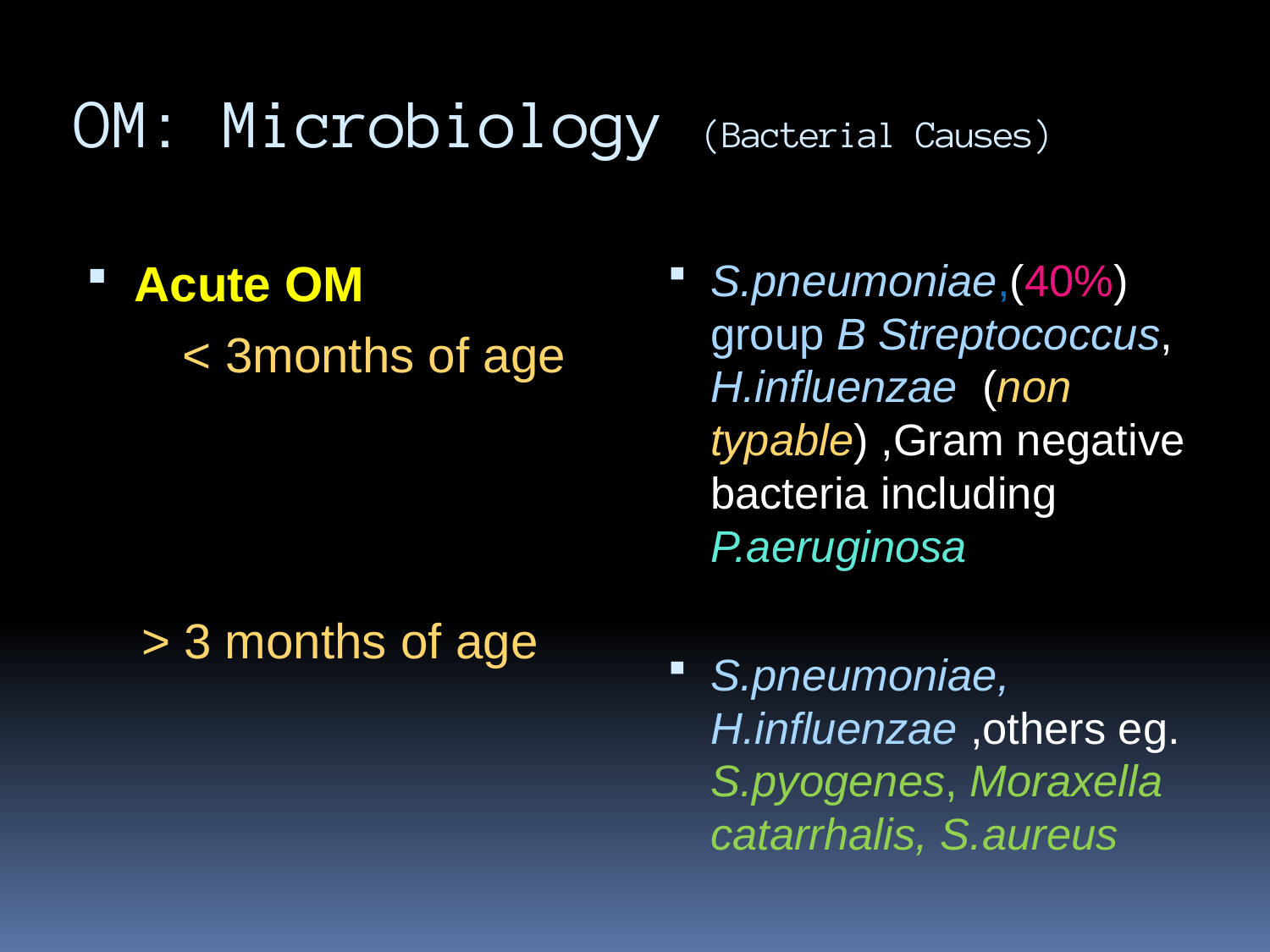

# OM: Microbiology (Bacterial Causes)
Acute OM
       < 3months of age

    > 3 months of age

S.pneumoniae,(40%) group B Streptococcus, H.influenzae  (non typable) ,Gram negative bacteria including P.aeruginosa

S.pneumoniae, H.influenzae ,others eg. S.pyogenes, Moraxella catarrhalis, S.aureus